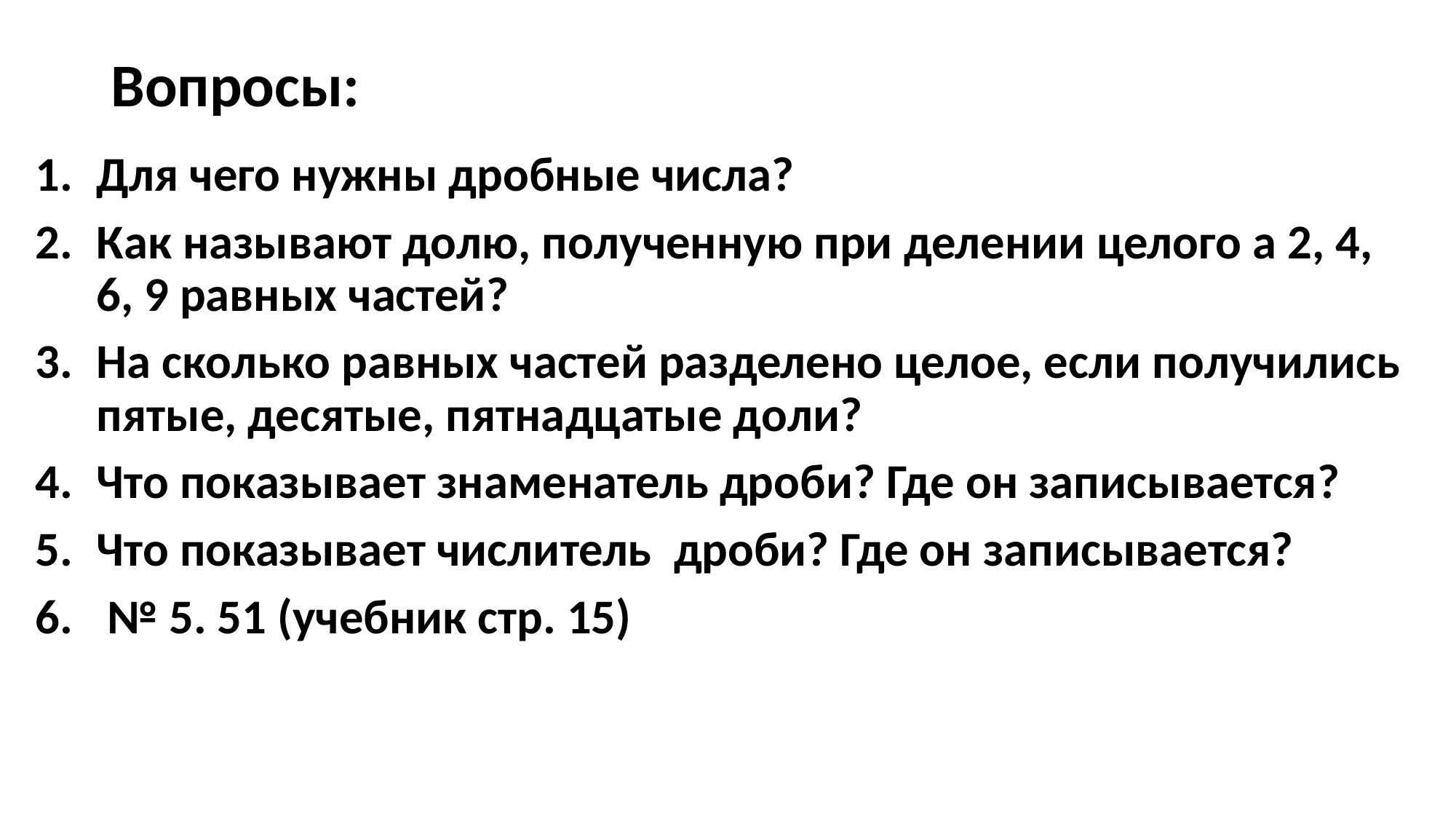

# Вопросы:
Для чего нужны дробные числа?
Как называют долю, полученную при делении целого а 2, 4, 6, 9 равных частей?
На сколько равных частей разделено целое, если получились пятые, десятые, пятнадцатые доли?
Что показывает знаменатель дроби? Где он записывается?
Что показывает числитель  дроби? Где он записывается?
 № 5. 51 (учебник стр. 15)